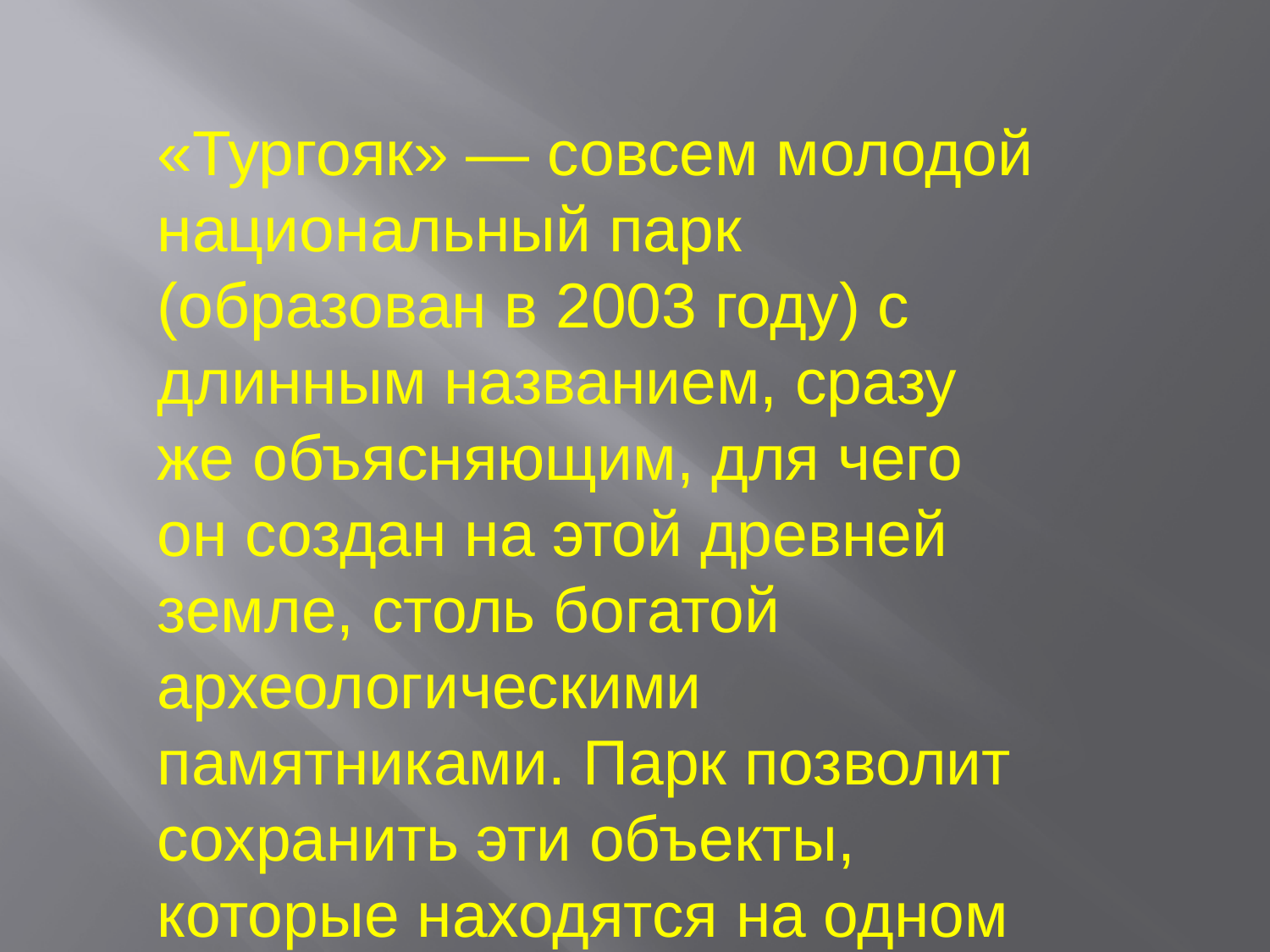

«Тургояк» — совсем молодой национальный парк (образован в 2003 году) с длинным названием, сразу же объясняющим, для чего он создан на этой древней земле, столь богатой археологическими памятниками. Парк позволит сохранить эти объекты, которые находятся на одном из шести его островов — острове Веры.